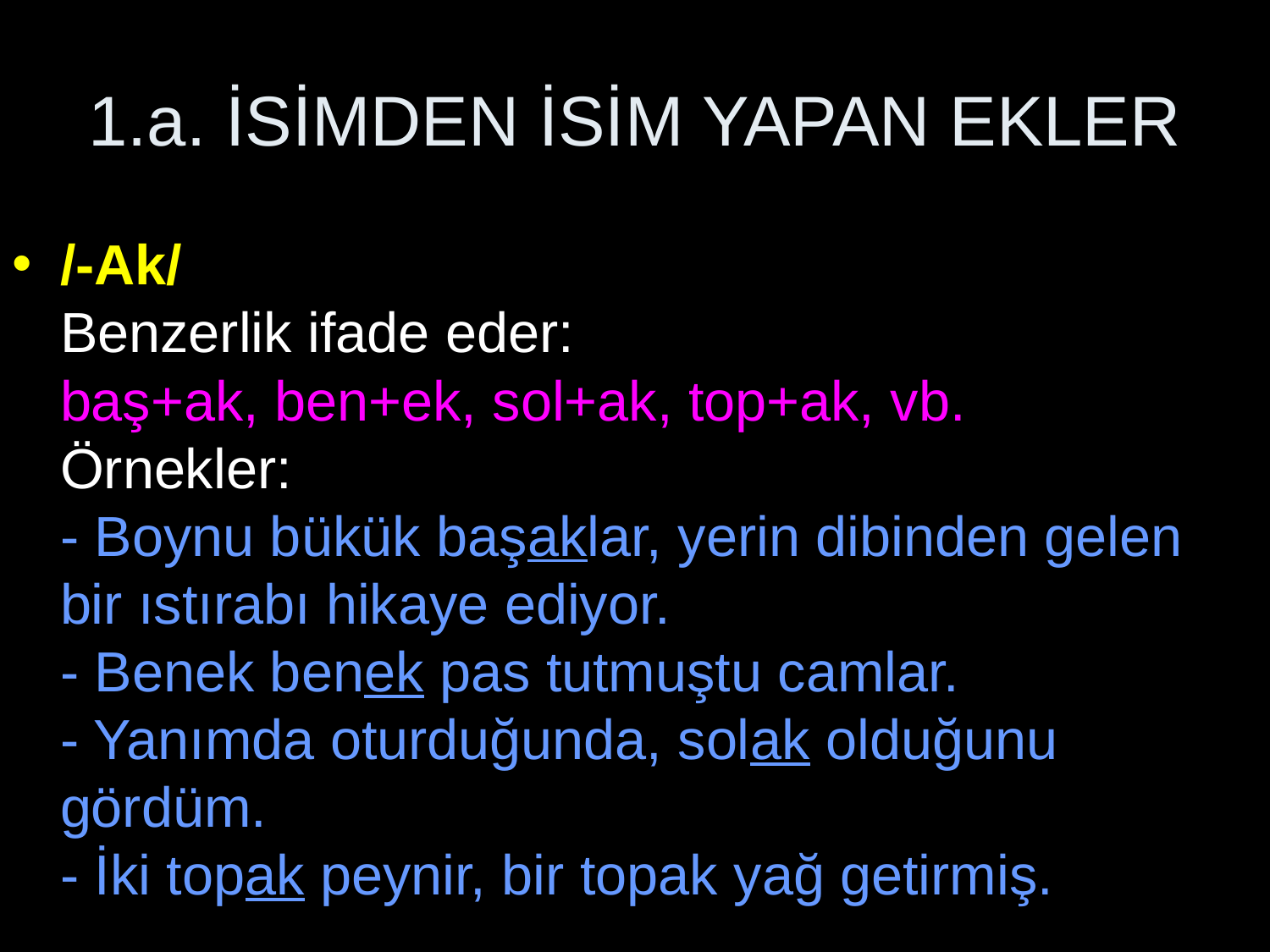

# 1.a. İSİMDEN İSİM YAPAN EKLER
/-Аk/
Benzerlik ifade eder:
baş+ak, ben+ek, sol+ak, top+ak, vb.
Örnekler:
- Boynu bükük başaklar, yerin dibinden gelen bir ıstırabı hikaye ediyor.
- Benek benek pas tutmuştu camlar.
- Yanımda oturduğunda, solak olduğunu gördüm.
- İki topak peynir, bir topak yağ getirmiş.